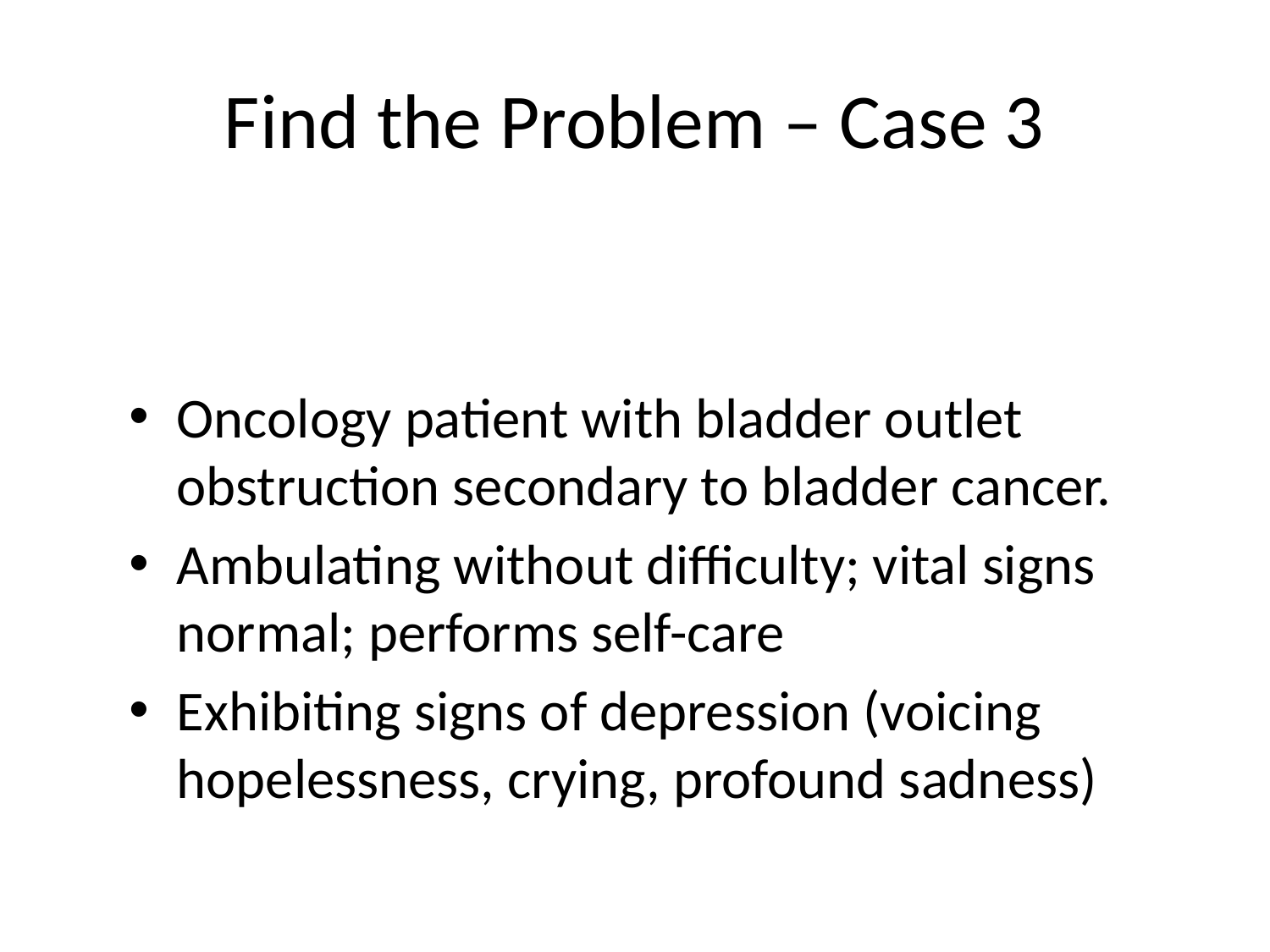

# Find the Problem – Case 3

Oncology patient with bladder outlet obstruction secondary to bladder cancer.
Ambulating without difficulty; vital signs normal; performs self-care
Exhibiting signs of depression (voicing hopelessness, crying, profound sadness)